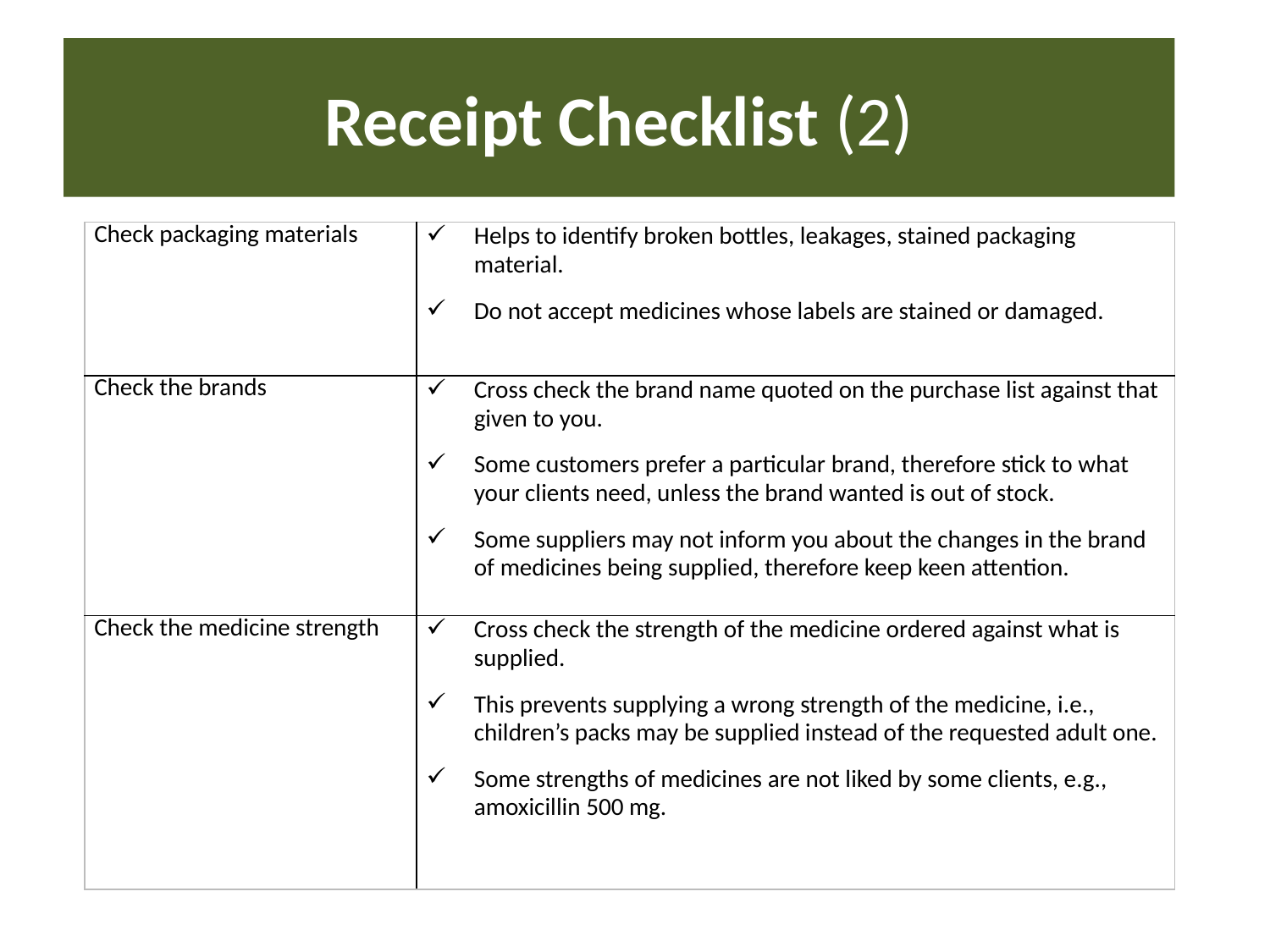

# Receipt Checklist (2)
| Check packaging materials | Helps to identify broken bottles, leakages, stained packaging material. Do not accept medicines whose labels are stained or damaged. |
| --- | --- |
| Check the brands | Cross check the brand name quoted on the purchase list against that given to you. Some customers prefer a particular brand, therefore stick to what your clients need, unless the brand wanted is out of stock. Some suppliers may not inform you about the changes in the brand of medicines being supplied, therefore keep keen attention. |
| Check the medicine strength | Cross check the strength of the medicine ordered against what is supplied. This prevents supplying a wrong strength of the medicine, i.e., children’s packs may be supplied instead of the requested adult one. Some strengths of medicines are not liked by some clients, e.g., amoxicillin 500 mg. |